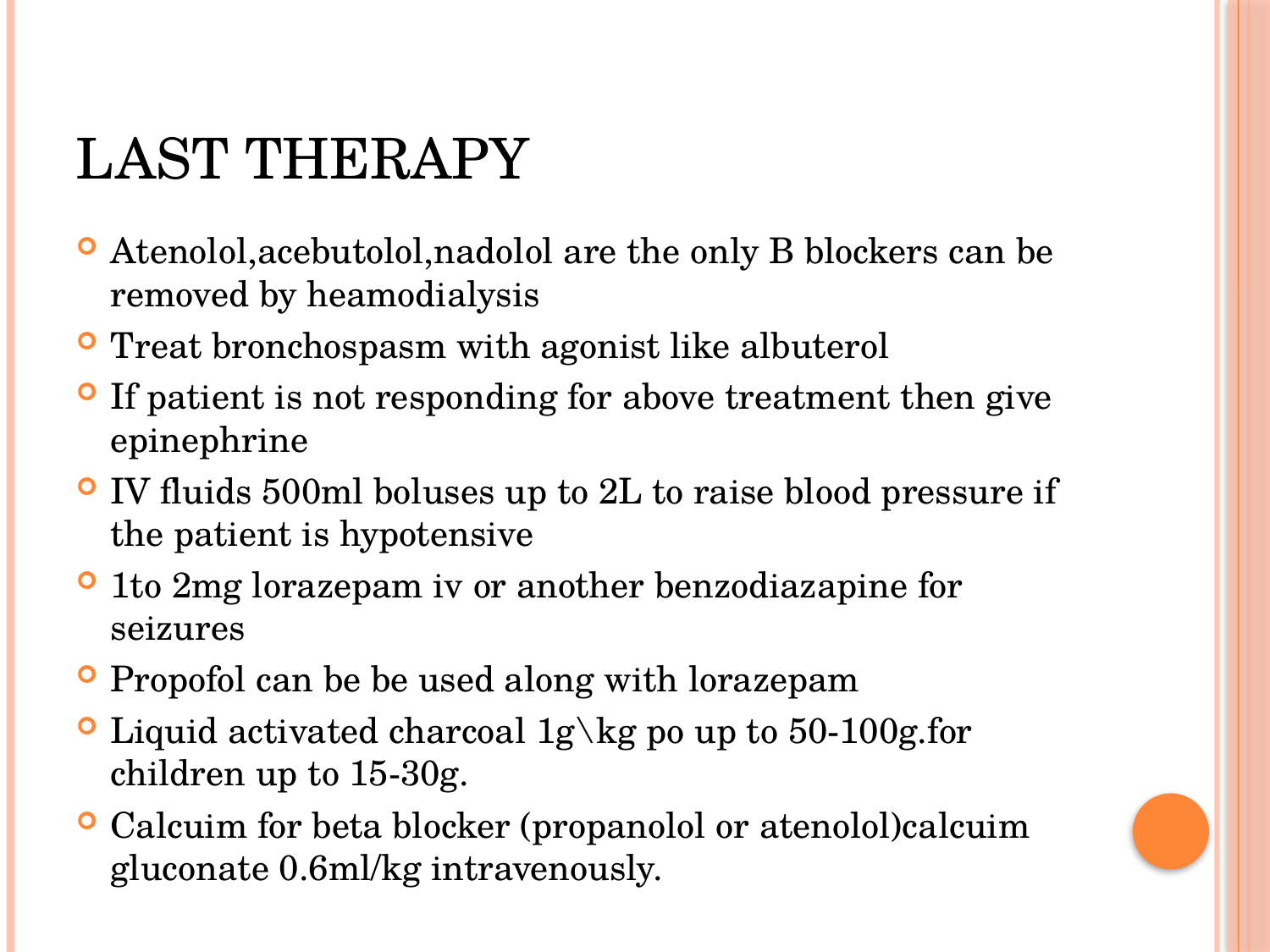

# Last therapy
Atenolol,acebutolol,nadolol are the only B blockers can be removed by heamodialysis
Treat bronchospasm with agonist like albuterol
If patient is not responding for above treatment then give epinephrine
IV fluids 500ml boluses up to 2L to raise blood pressure if the patient is hypotensive
1to 2mg lorazepam iv or another benzodiazapine for seizures
Propofol can be be used along with lorazepam
Liquid activated charcoal 1g\kg po up to 50-100g.for children up to 15-30g.
Calcuim for beta blocker (propanolol or atenolol)calcuim gluconate 0.6ml/kg intravenously.